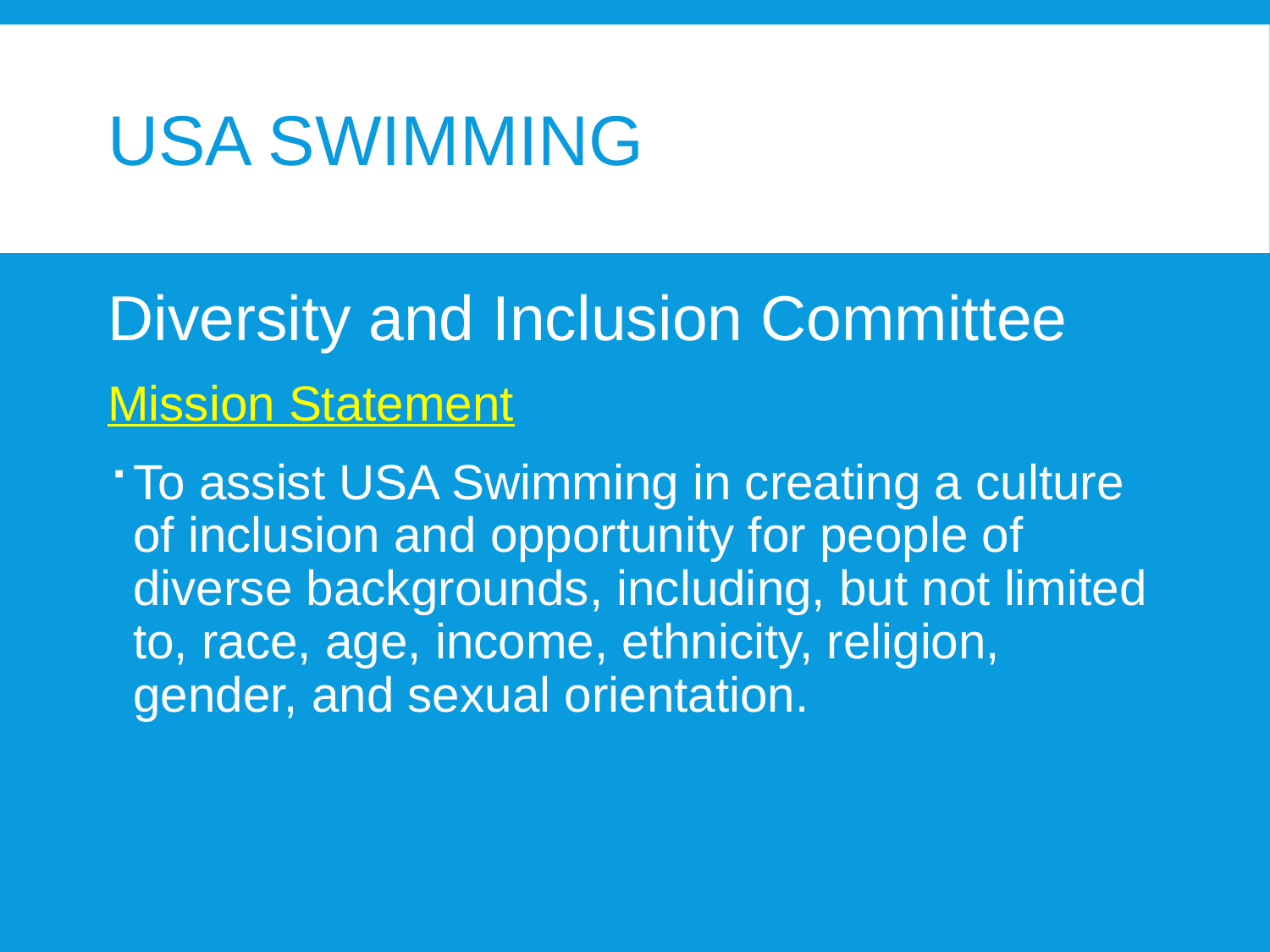

# USA Swimming
Diversity and Inclusion Committee
Mission Statement
To assist USA Swimming in creating a culture of inclusion and opportunity for people of diverse backgrounds, including, but not limited to, race, age, income, ethnicity, religion, gender, and sexual orientation.